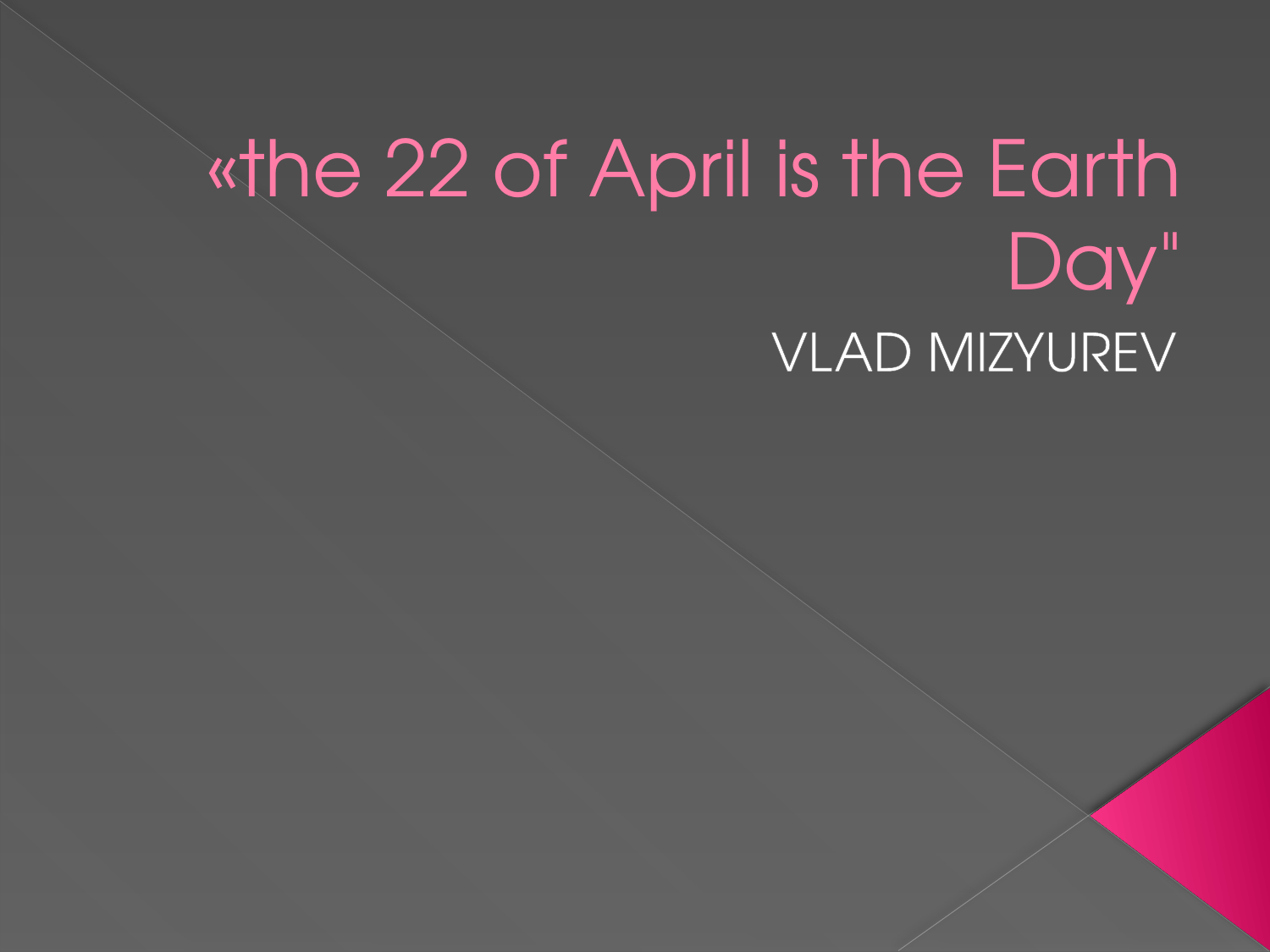

# «the 22 of April is the Earth Day"
VLAD MIZYUREV